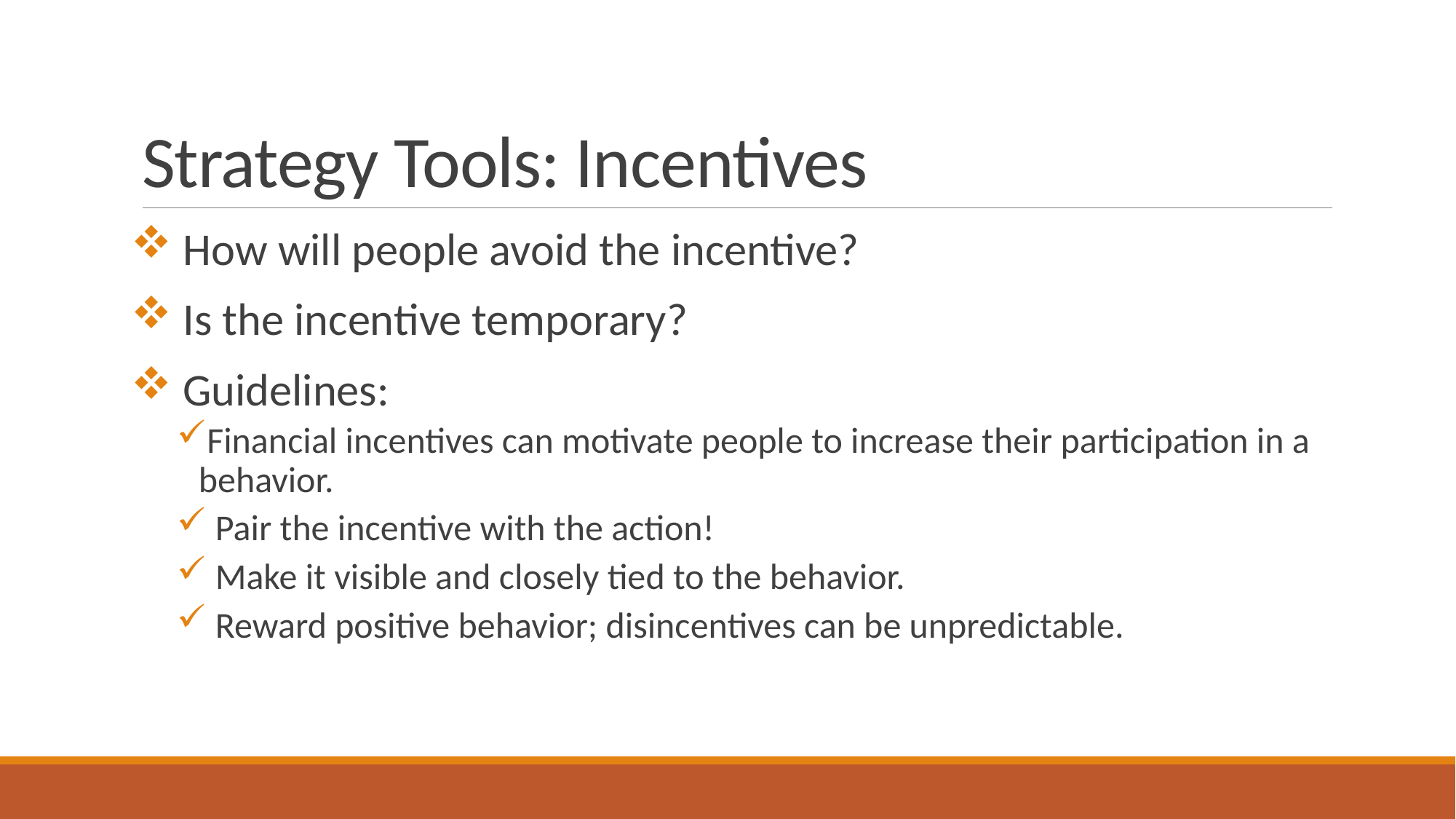

# Strategy Tools: Incentives
 How will people avoid the incentive?
 Is the incentive temporary?
 Guidelines:
Financial incentives can motivate people to increase their participation in a behavior.
 Pair the incentive with the action!
 Make it visible and closely tied to the behavior.
 Reward positive behavior; disincentives can be unpredictable.